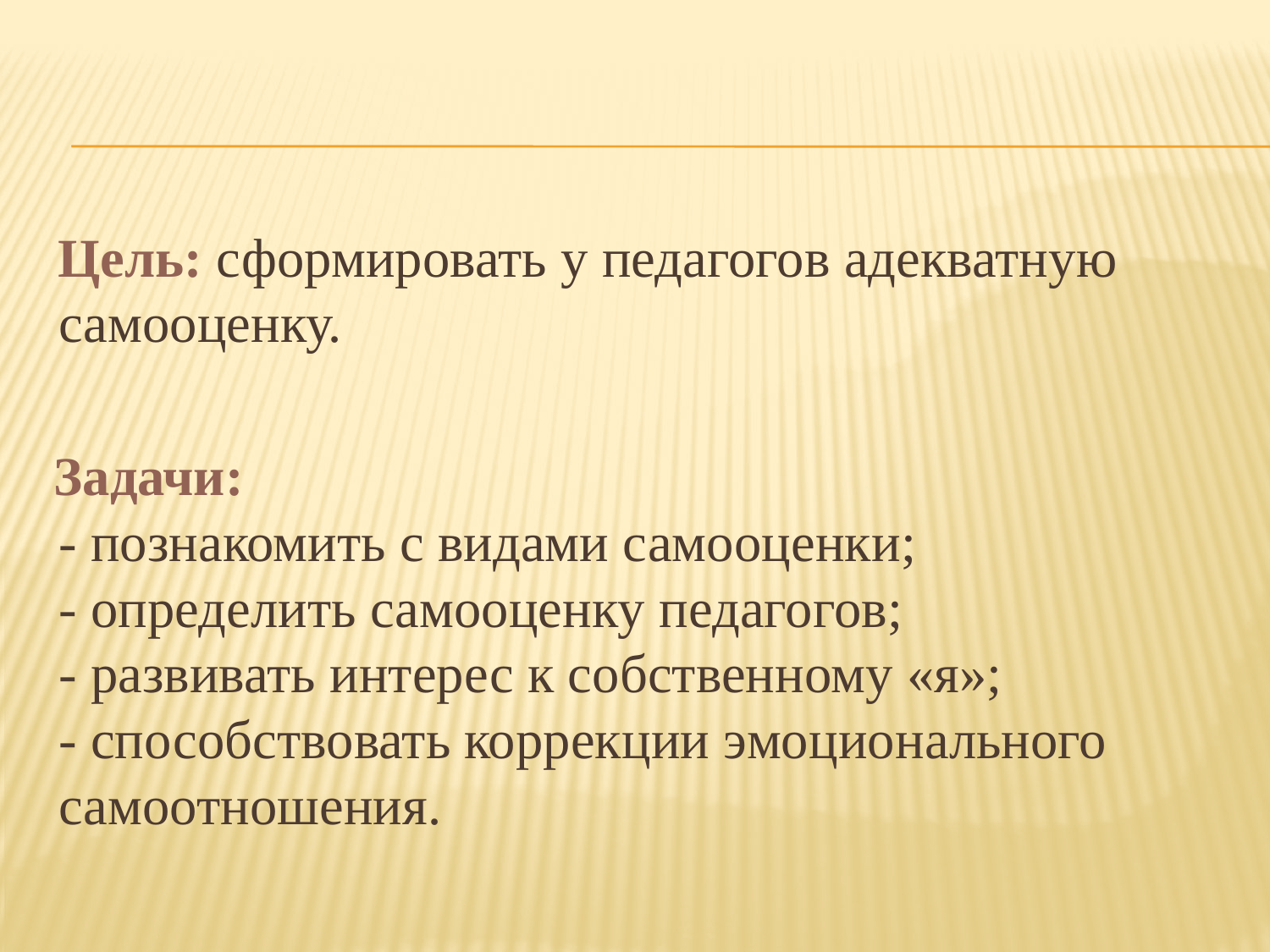

Цель: сформировать у педагогов адекватную самооценку.

   Задачи:
- познакомить с видами самооценки;
- определить самооценку педагогов;
- развивать интерес к собственному «я»;
- способствовать коррекции эмоционального самоотношения.